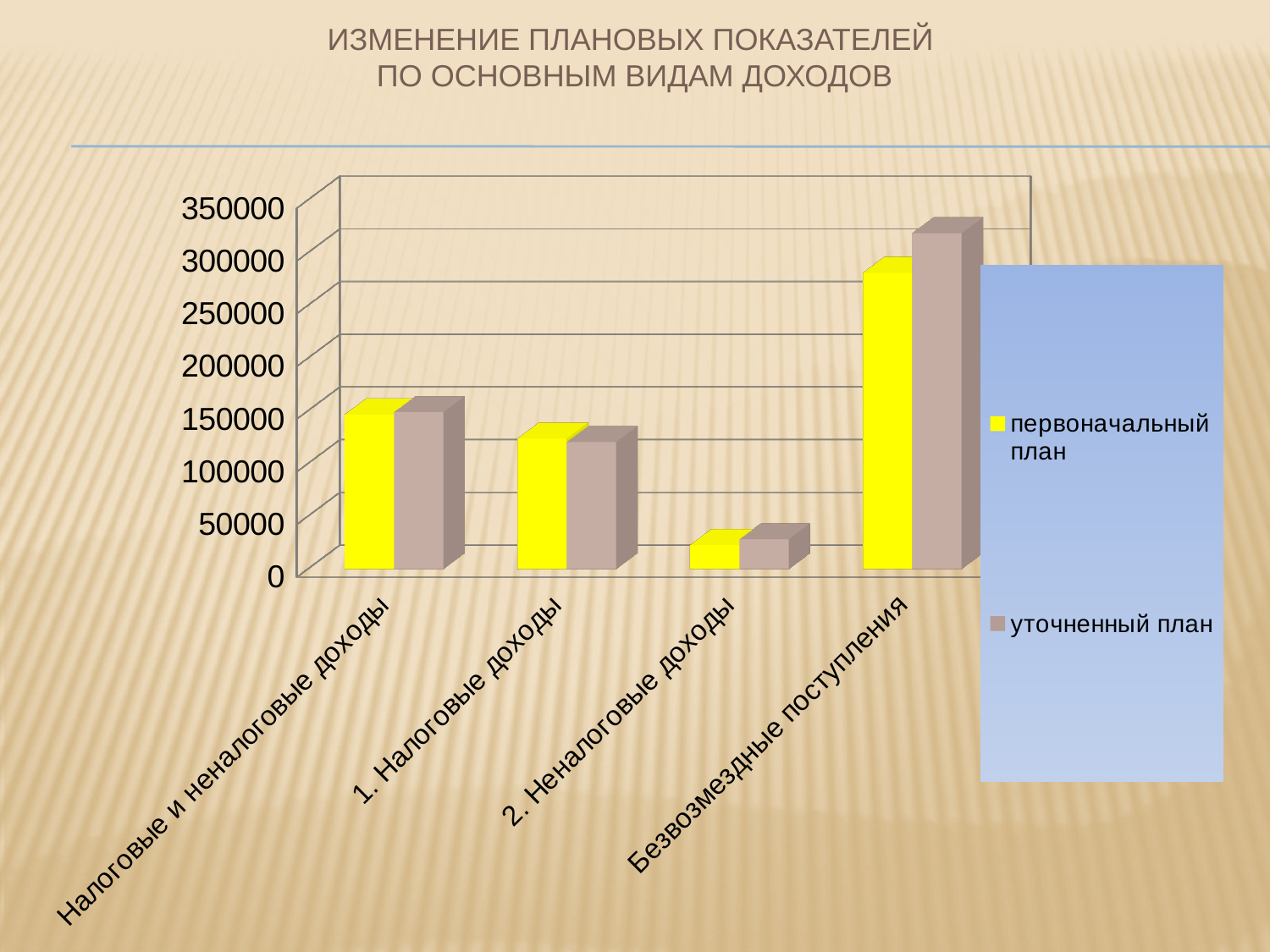

# Изменение плановых показателей по основным видам доходов

[unsupported chart]